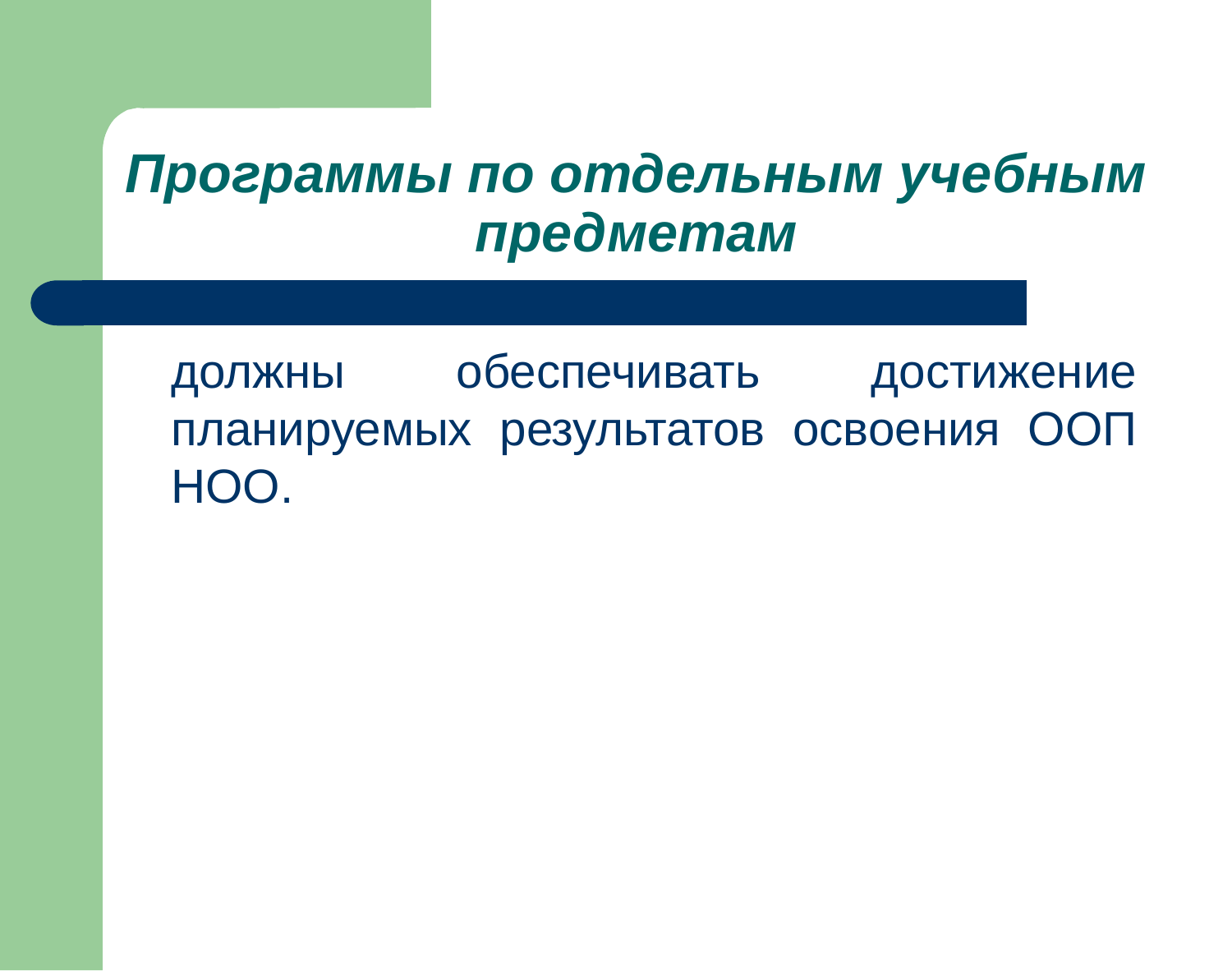

# Программы по отдельным учебным предметам
	должны обеспечивать достижение планируемых результатов освоения ООП НОО.